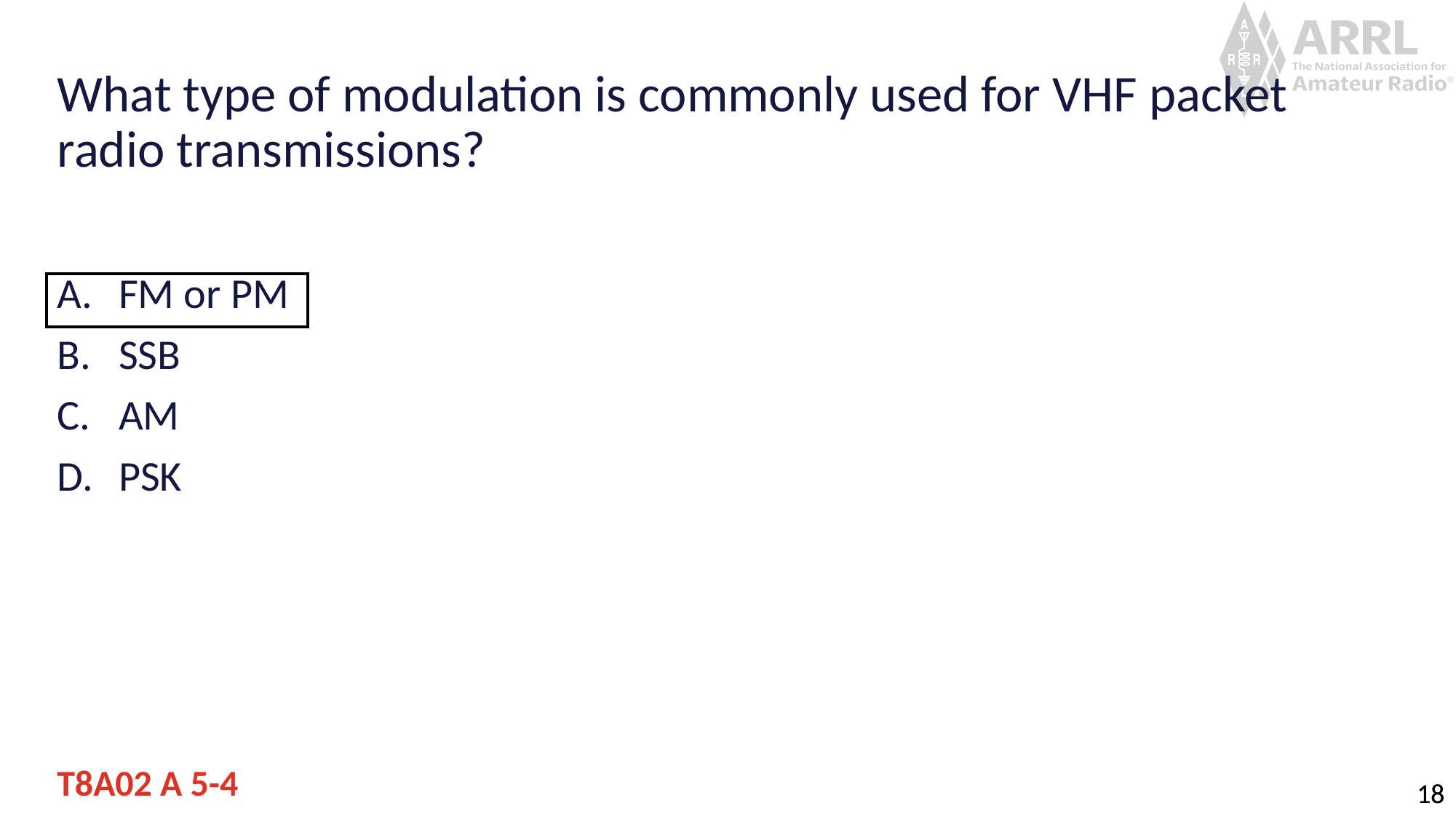

# What type of modulation is commonly used for VHF packet radio transmissions?
FM or PM
SSB
AM
PSK

T8A02 A 5-4